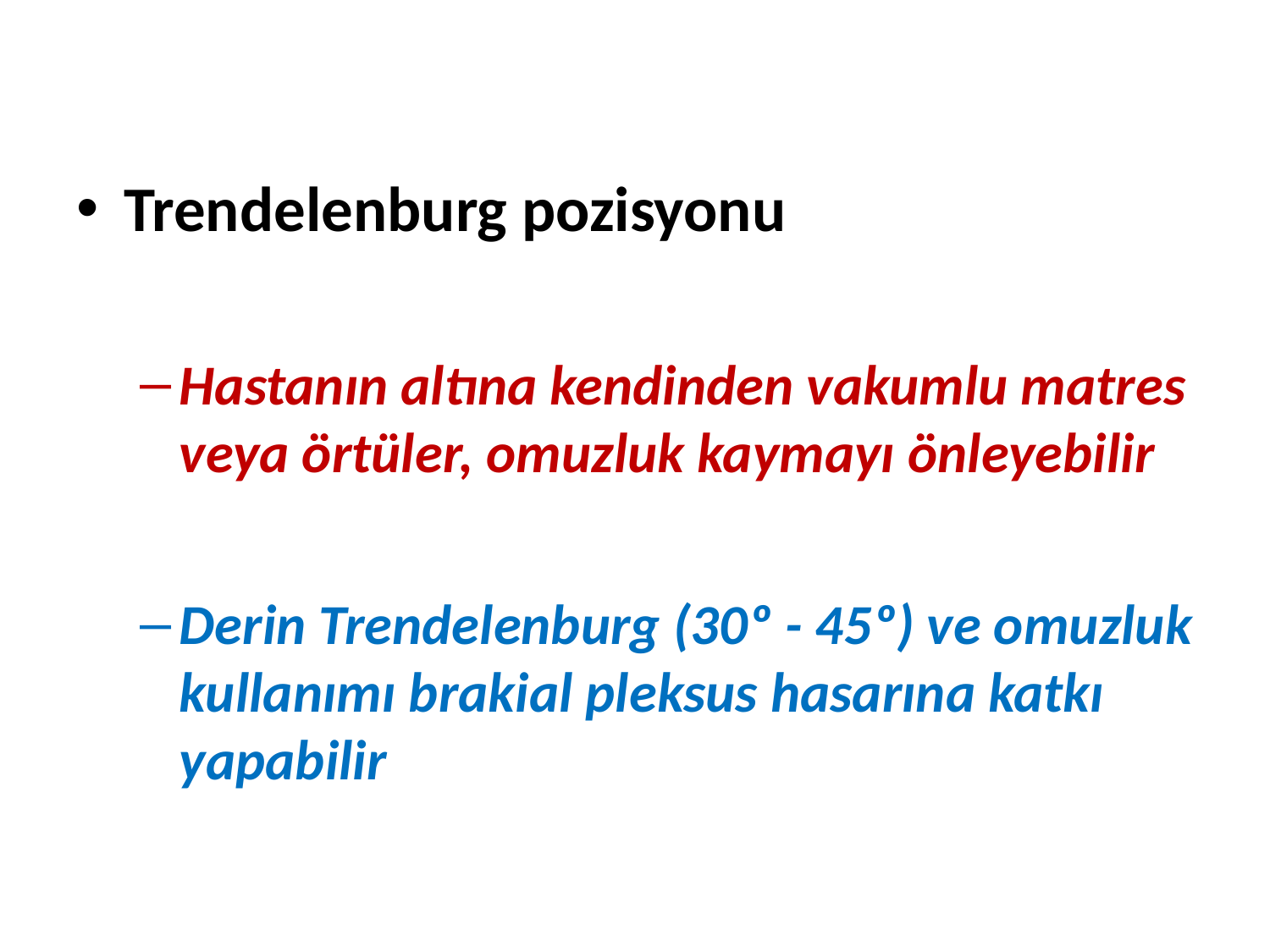

#
Trendelenburg pozisyonu

Hastanın altına kendinden vakumlu matres veya örtüler, omuzluk kaymayı önleyebilir

Derin Trendelenburg (30º - 45º) ve omuzluk kullanımı brakial pleksus hasarına katkı yapabilir